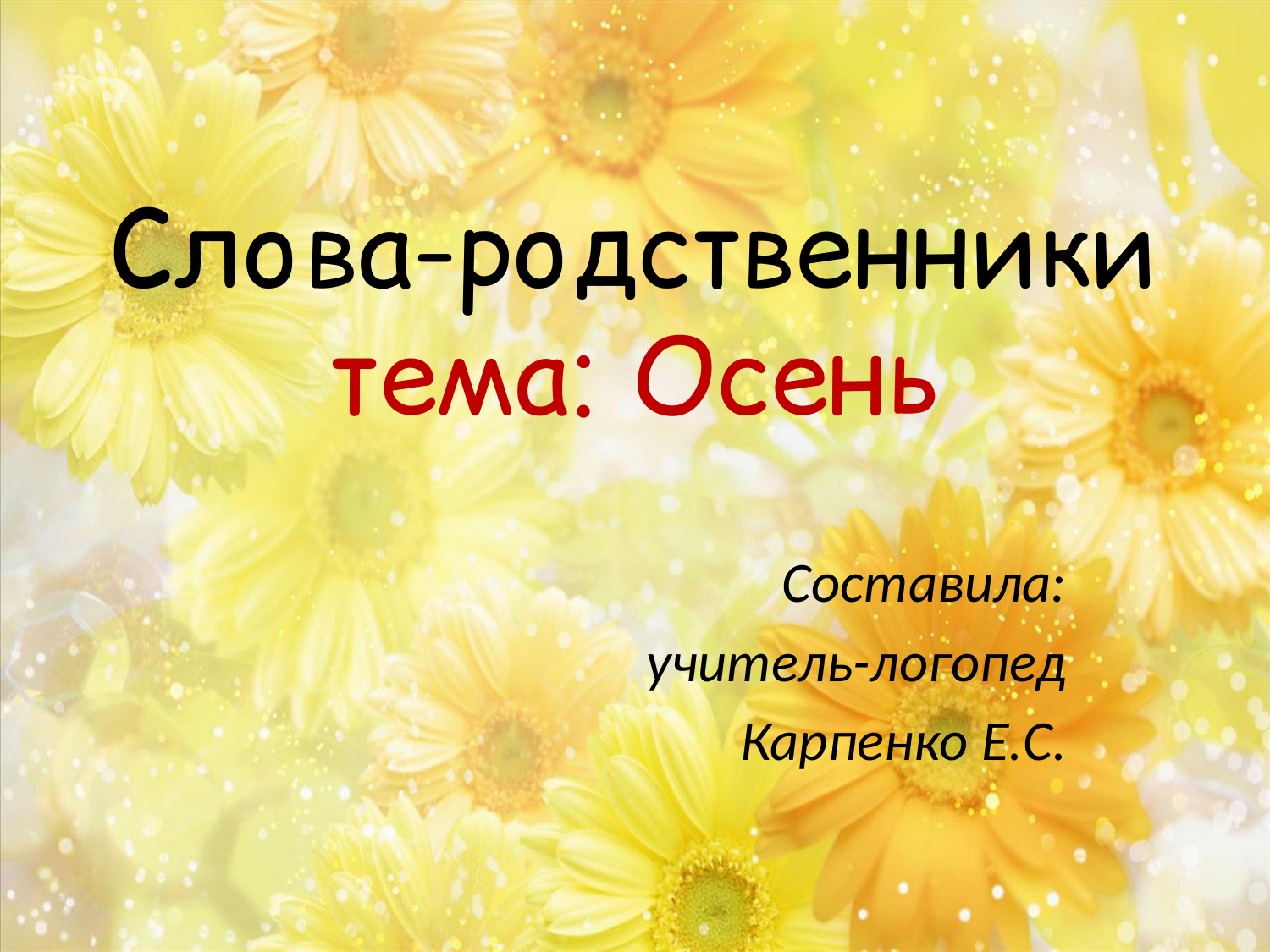

# Слова-родственники тема: Осень
Составила:
 учитель-логопед
Карпенко Е.С.